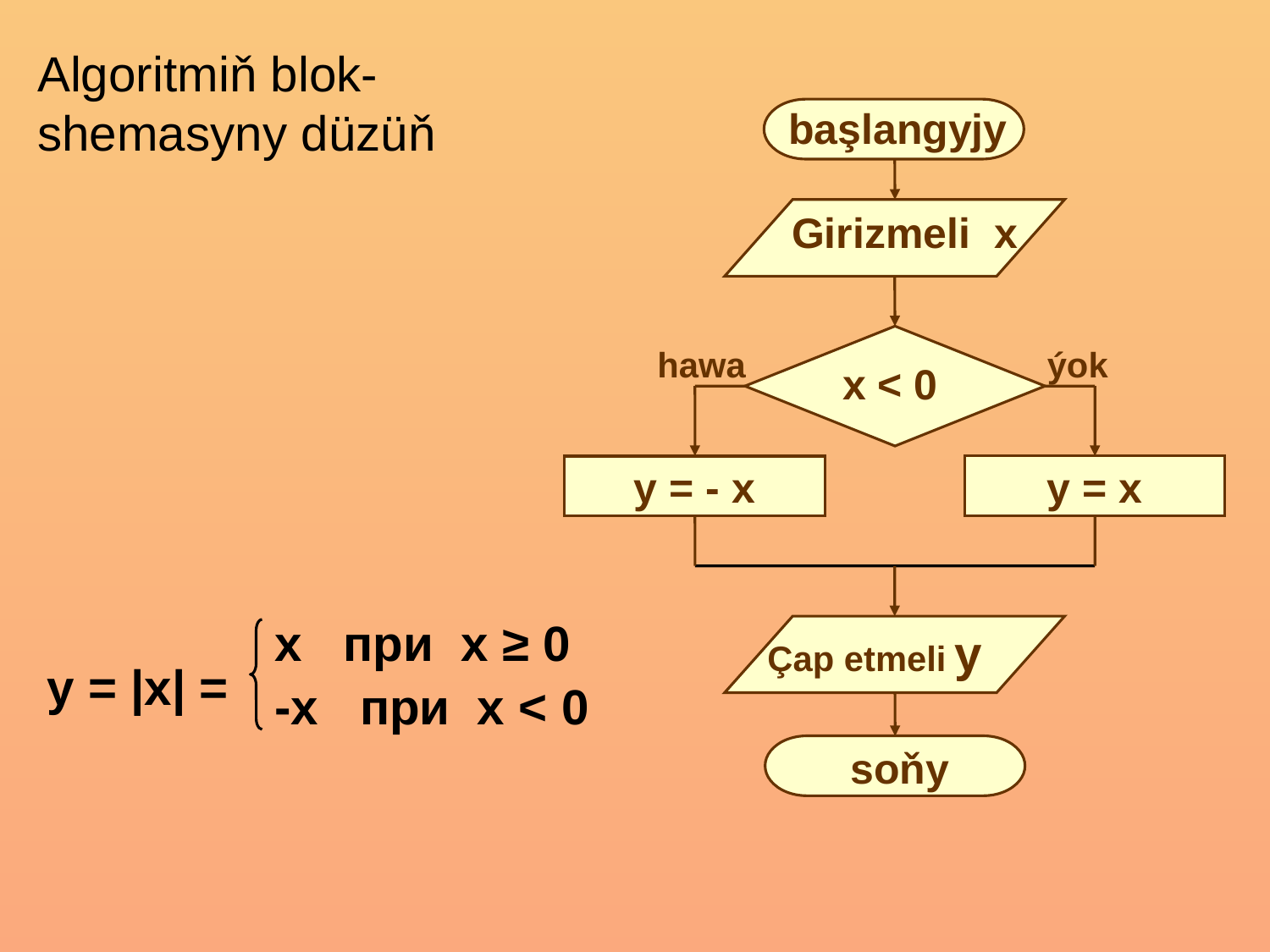

Algoritmiň blok-shemasyny düzüň
başlangyjy

Girizmeli  x

x < 0

y = x
y = - x

Çap etmeli y
hawa
ýok

soňy
x   при  x ≥ 0

y = |x| =
-x   при  x < 0